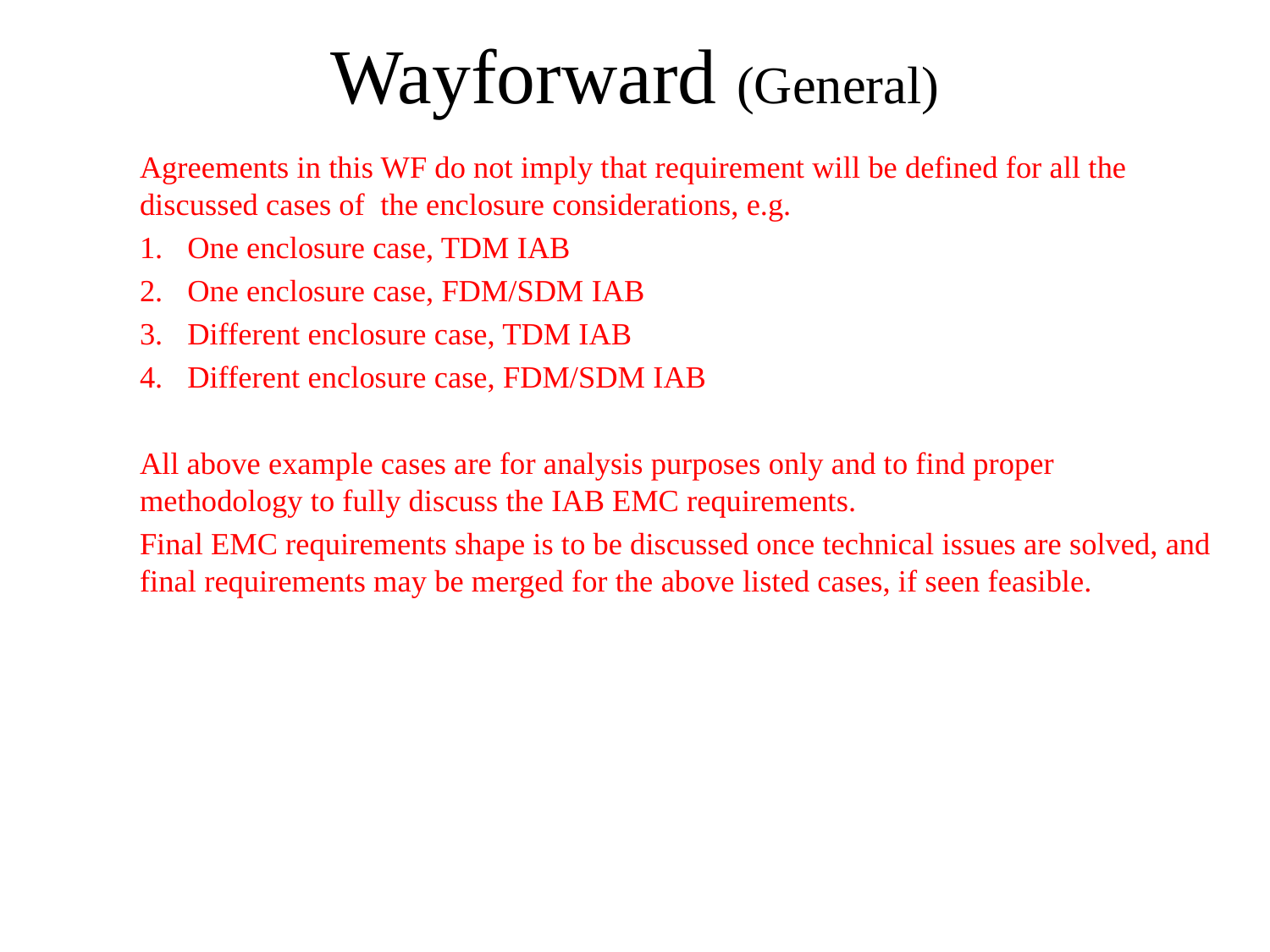

# Wayforward (General)
Agreements in this WF do not imply that requirement will be defined for all the discussed cases of  the enclosure considerations, e.g.
One enclosure case, TDM IAB
One enclosure case, FDM/SDM IAB
Different enclosure case, TDM IAB
Different enclosure case, FDM/SDM IAB

All above example cases are for analysis purposes only and to find proper methodology to fully discuss the IAB EMC requirements.
Final EMC requirements shape is to be discussed once technical issues are solved, and final requirements may be merged for the above listed cases, if seen feasible.